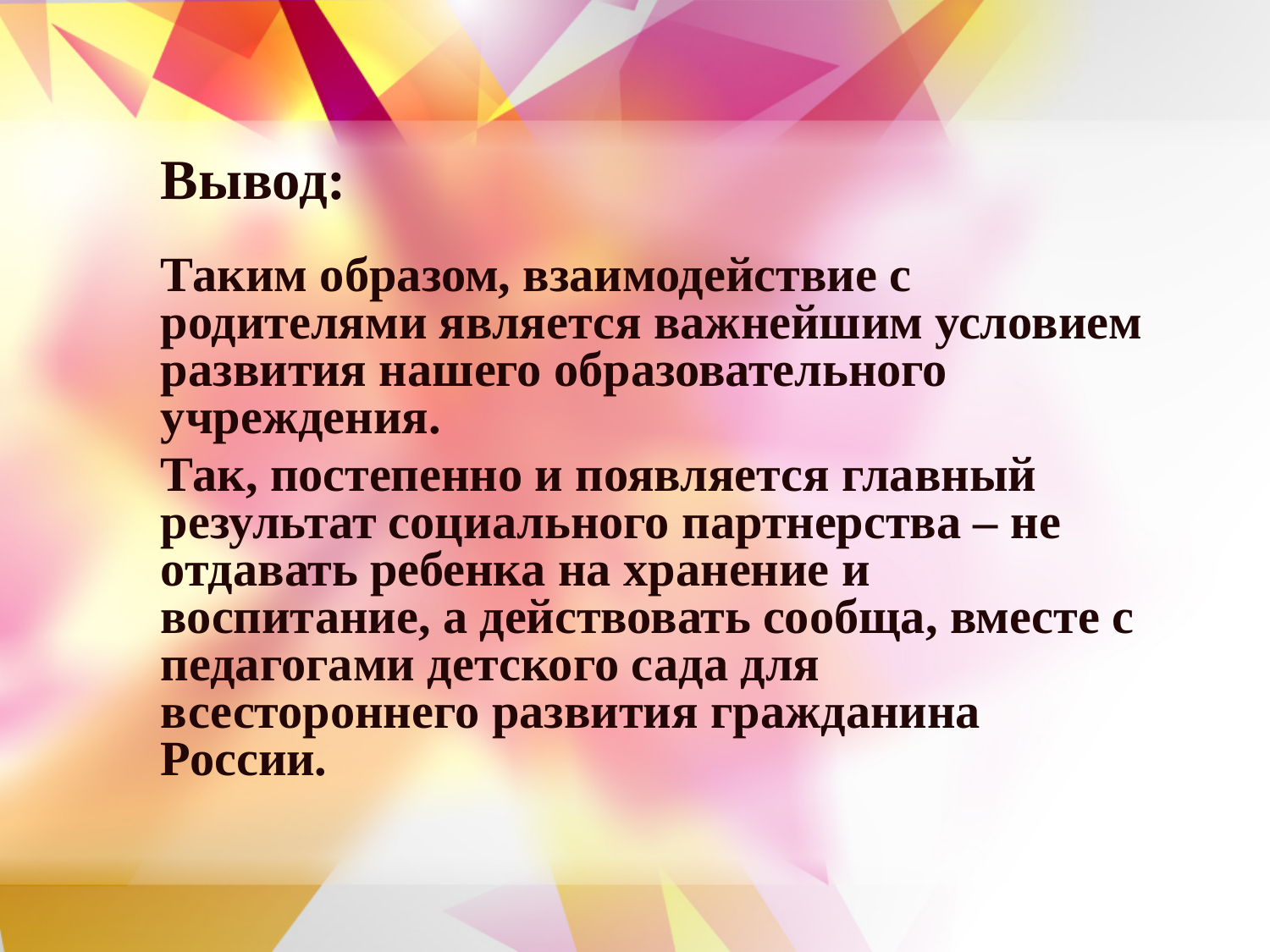

# Вывод:
Таким образом, взаимодействие с родителями является важнейшим условием развития нашего образовательного учреждения.
Так, постепенно и появляется главный результат социального партнерства – не отдавать ребенка на хранение и воспитание, а действовать сообща, вместе с педагогами детского сада для всестороннего развития гражданина России.